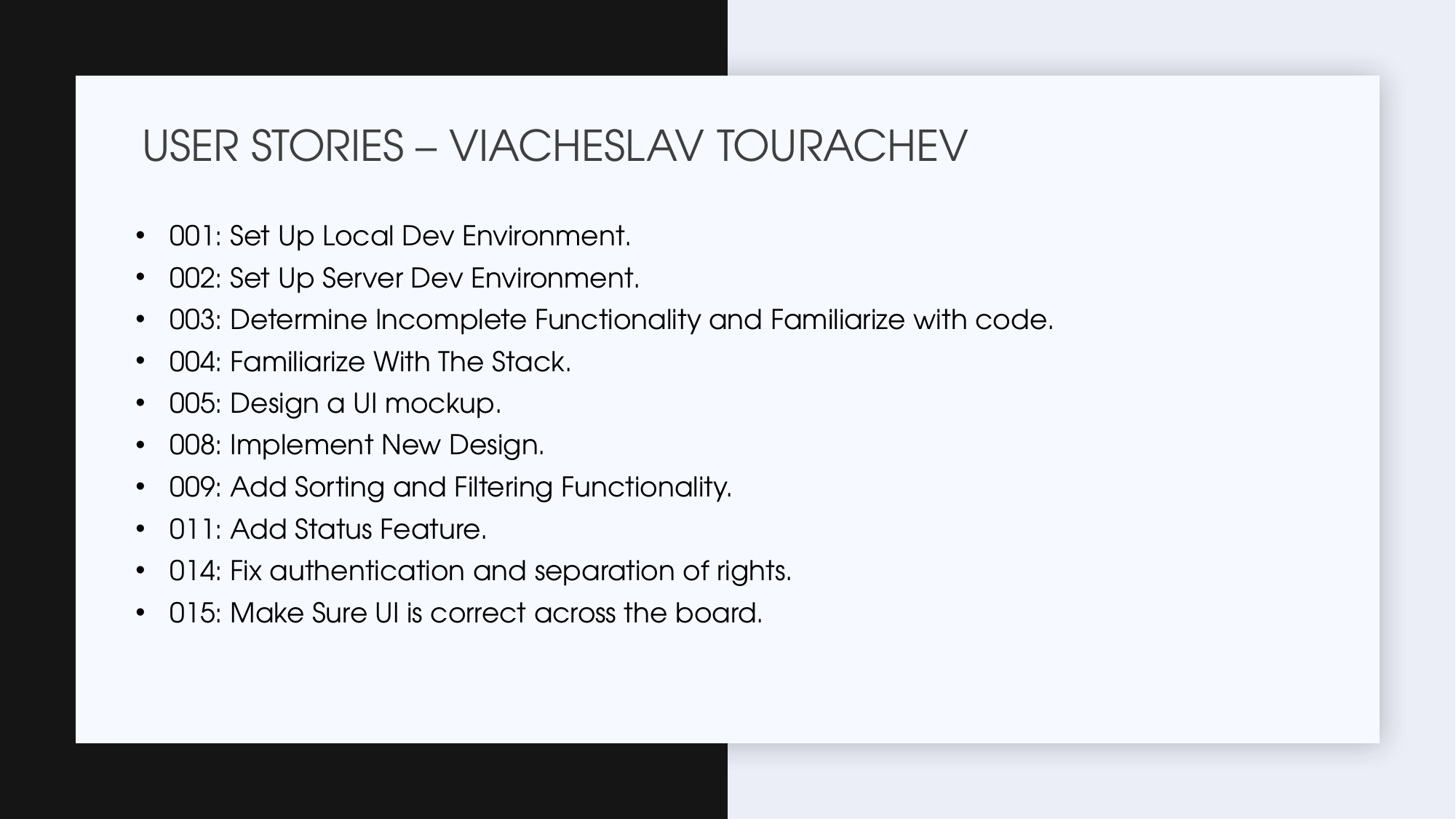

# USER STORIES – VIACHESLAV TOURACHEV
001: Set Up Local Dev Environment.
002: Set Up Server Dev Environment.
003: Determine Incomplete Functionality and Familiarize with code.
004: Familiarize With The Stack.
005: Design a UI mockup.
008: Implement New Design.
009: Add Sorting and Filtering Functionality.
011: Add Status Feature.
014: Fix authentication and separation of rights.
015: Make Sure UI is correct across the board.